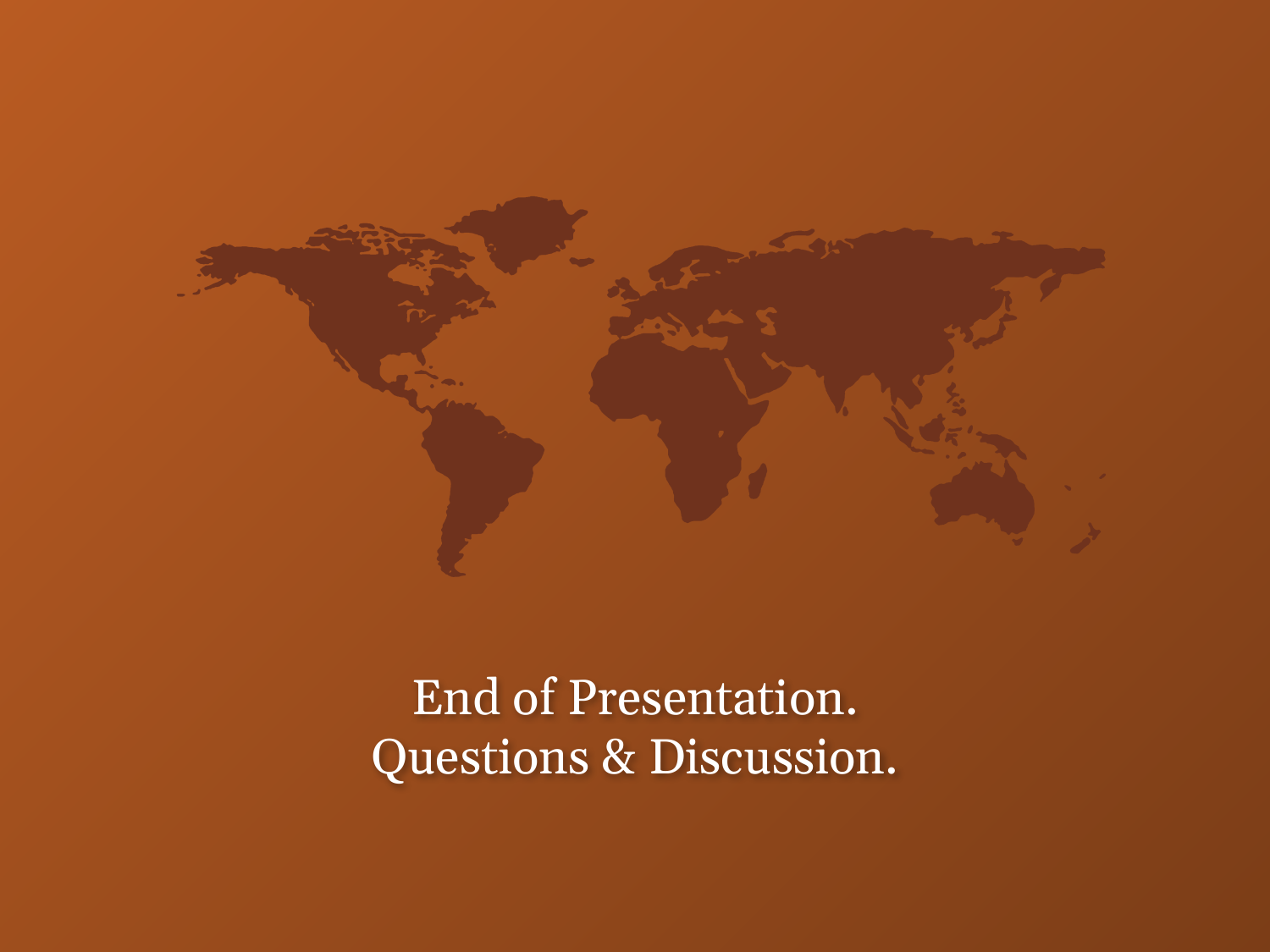

# End of Presentation. Questions & Discussion.